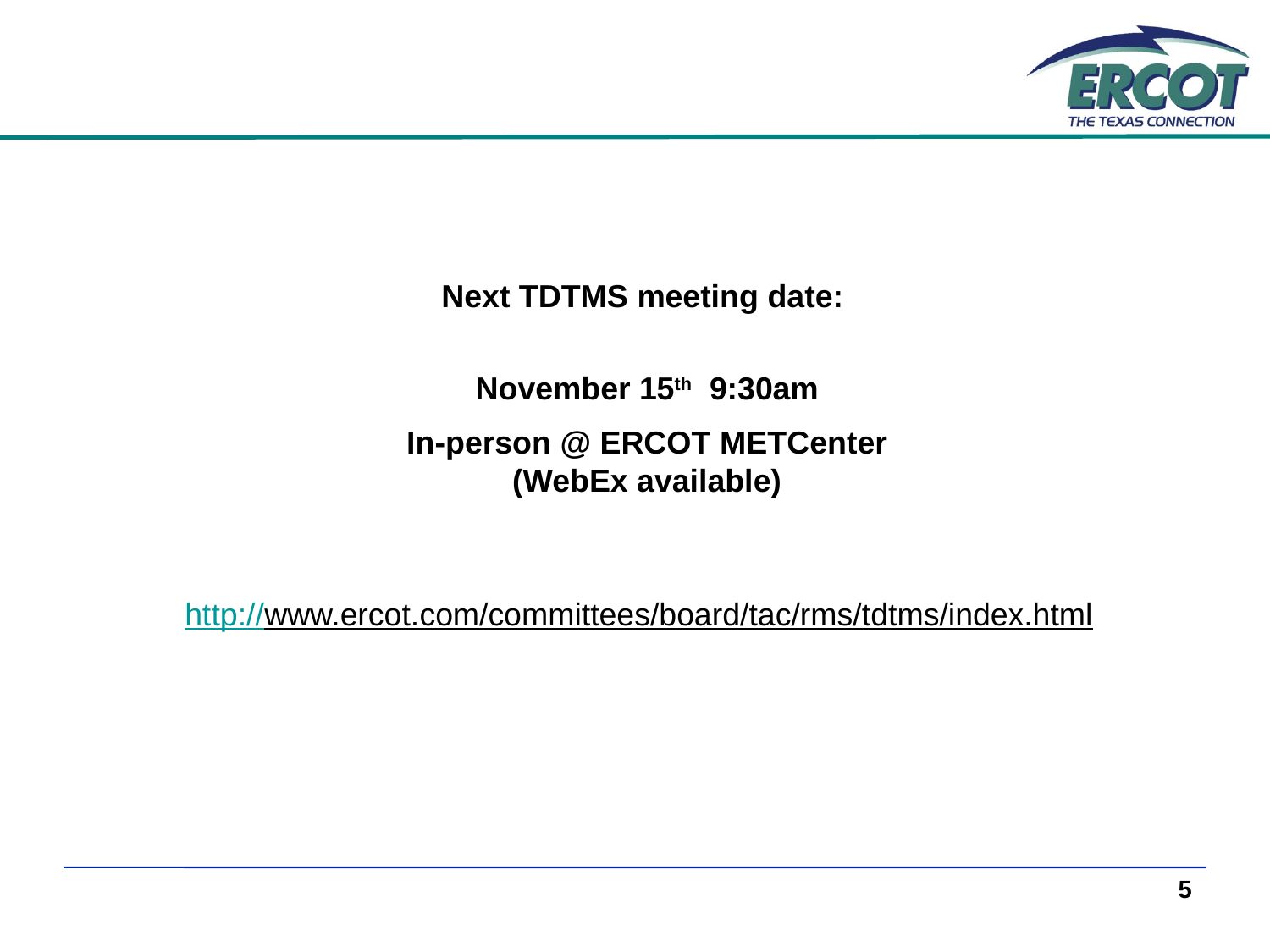

Next TDTMS meeting date:
November 15th  9:30am
In-person @ ERCOT METCenter
(WebEx available)

http://www.ercot.com/committees/board/tac/rms/tdtms/index.html
5